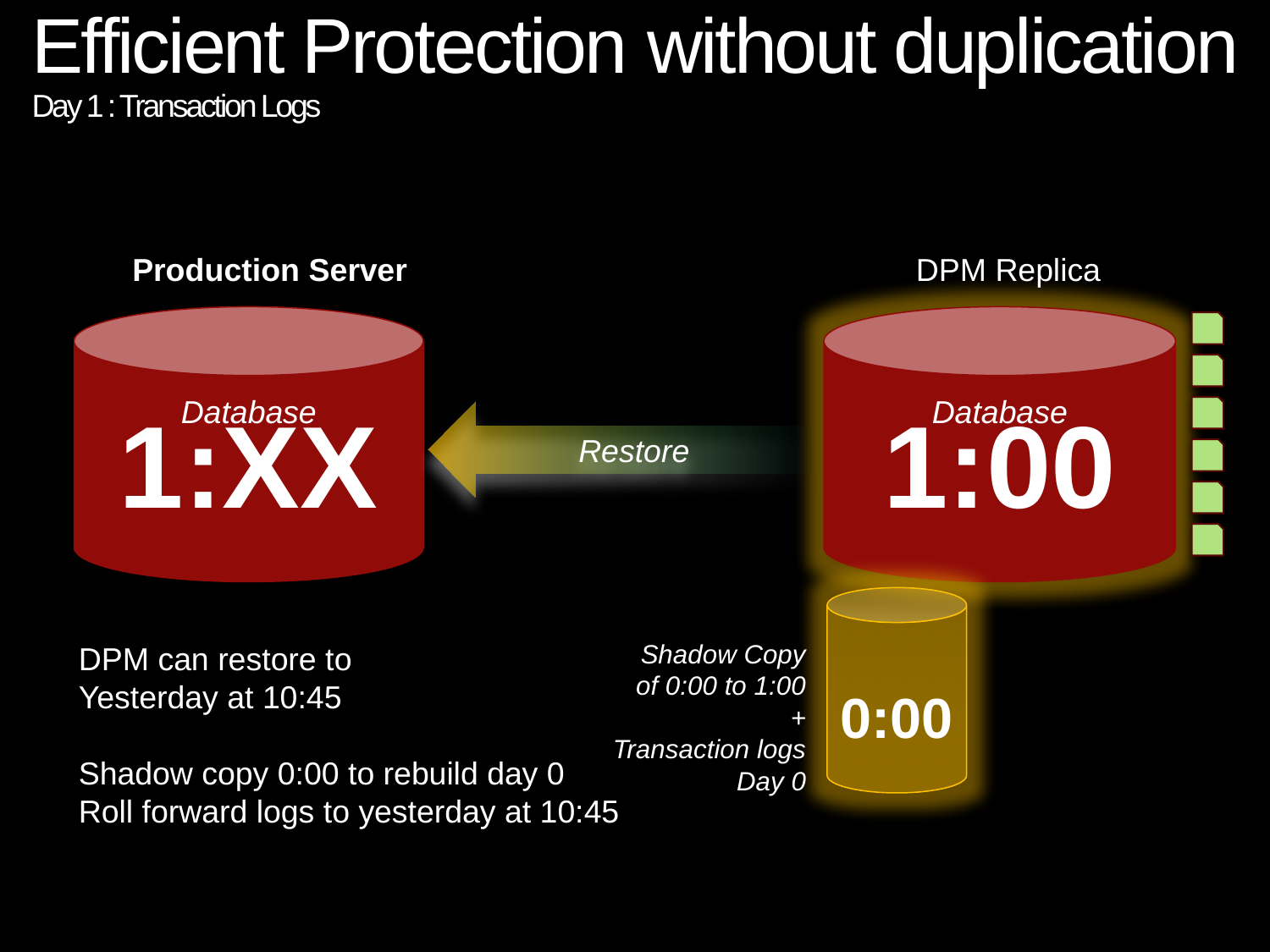

# Efficient Protection without duplication Day 1 : Transaction Logs
Production Server
DPM Replica
Database

1:XX

Database

1:00

Restore

0:00

Shadow Copy
of 0:00 to 1:00
          +
Transaction logs
Day 0
DPM can restore to
Yesterday at 10:45

Shadow copy 0:00 to rebuild day 0
Roll forward logs to yesterday at 10:45